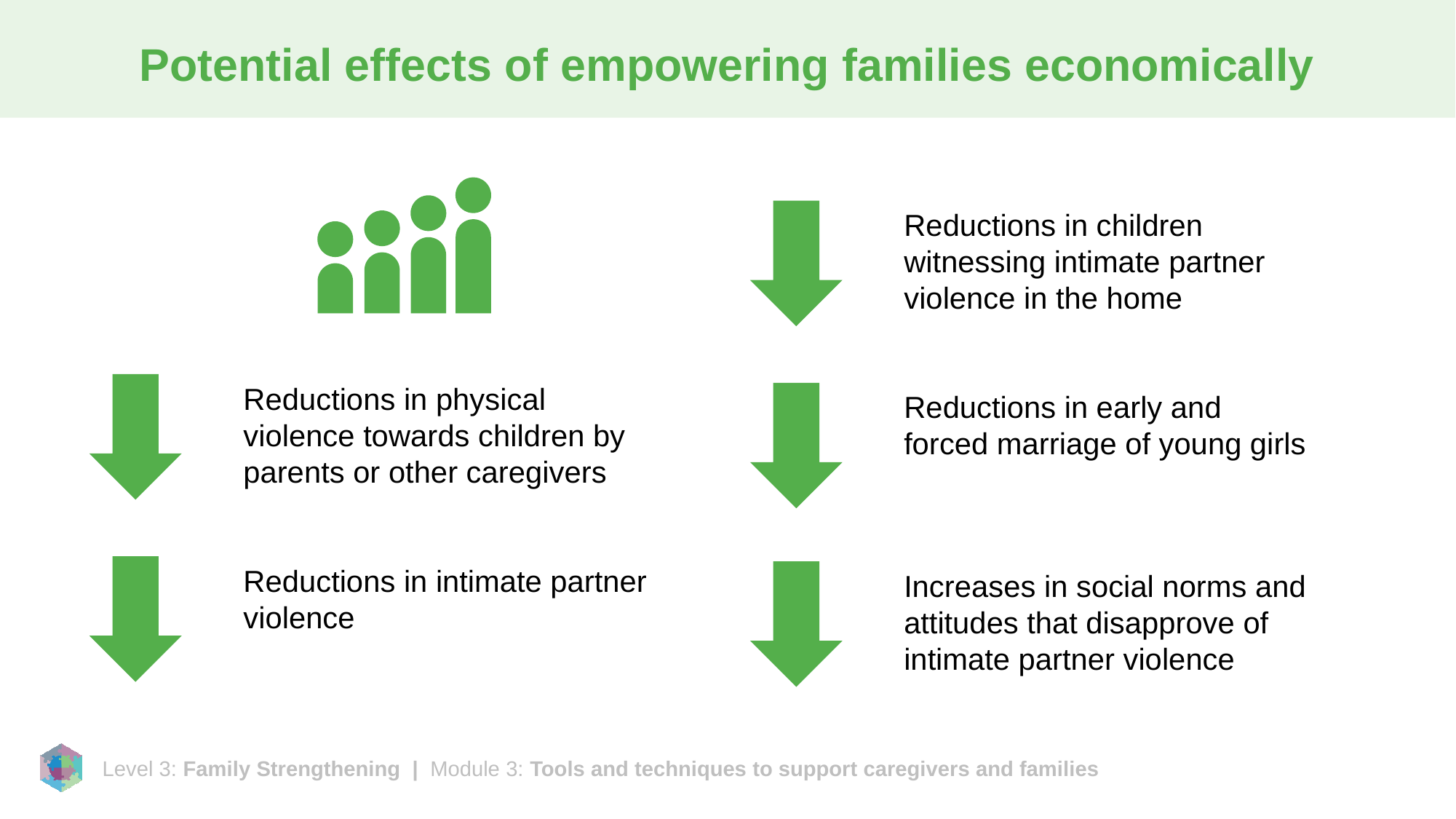

# Potential effects of empowering families economically

Reductions in children witnessing intimate partner violence in the home

Reductions in physical violence towards children by parents or other caregivers

Reductions in early and forced marriage of young girls

Reductions in intimate partner violence

Increases in social norms and attitudes that disapprove of intimate partner violence